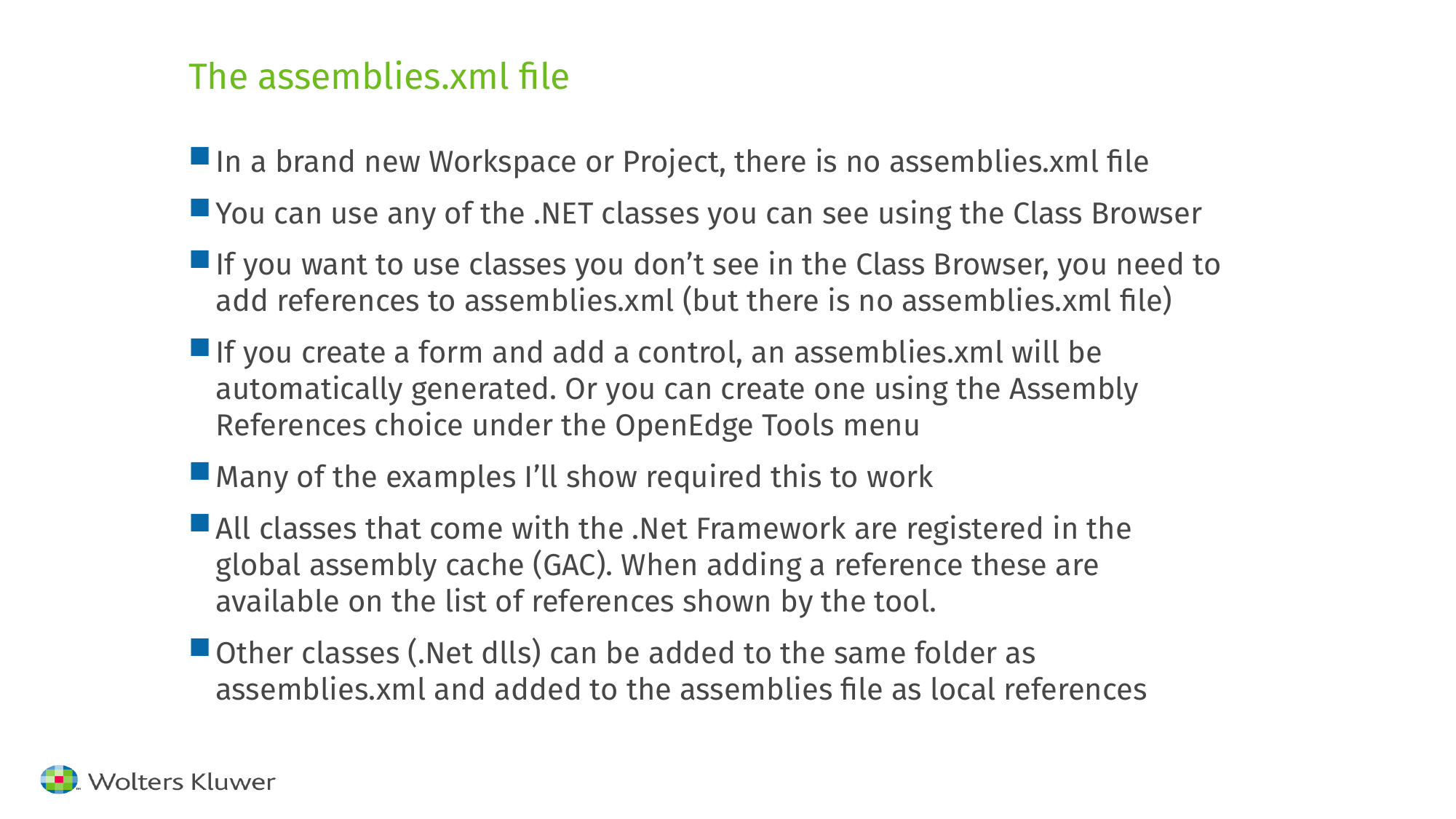

# The assemblies.xml file
In a brand new Workspace or Project, there is no assemblies.xml file
You can use any of the .NET classes you can see using the Class Browser
If you want to use classes you don’t see in the Class Browser, you need to add references to assemblies.xml (but there is no assemblies.xml file)
If you create a form and add a control, an assemblies.xml will be automatically generated. Or you can create one using the Assembly References choice under the OpenEdge Tools menu
Many of the examples I’ll show required this to work
All classes that come with the .Net Framework are registered in the global assembly cache (GAC). When adding a reference these are available on the list of references shown by the tool.
Other classes (.Net dlls) can be added to the same folder as assemblies.xml and added to the assemblies file as local references